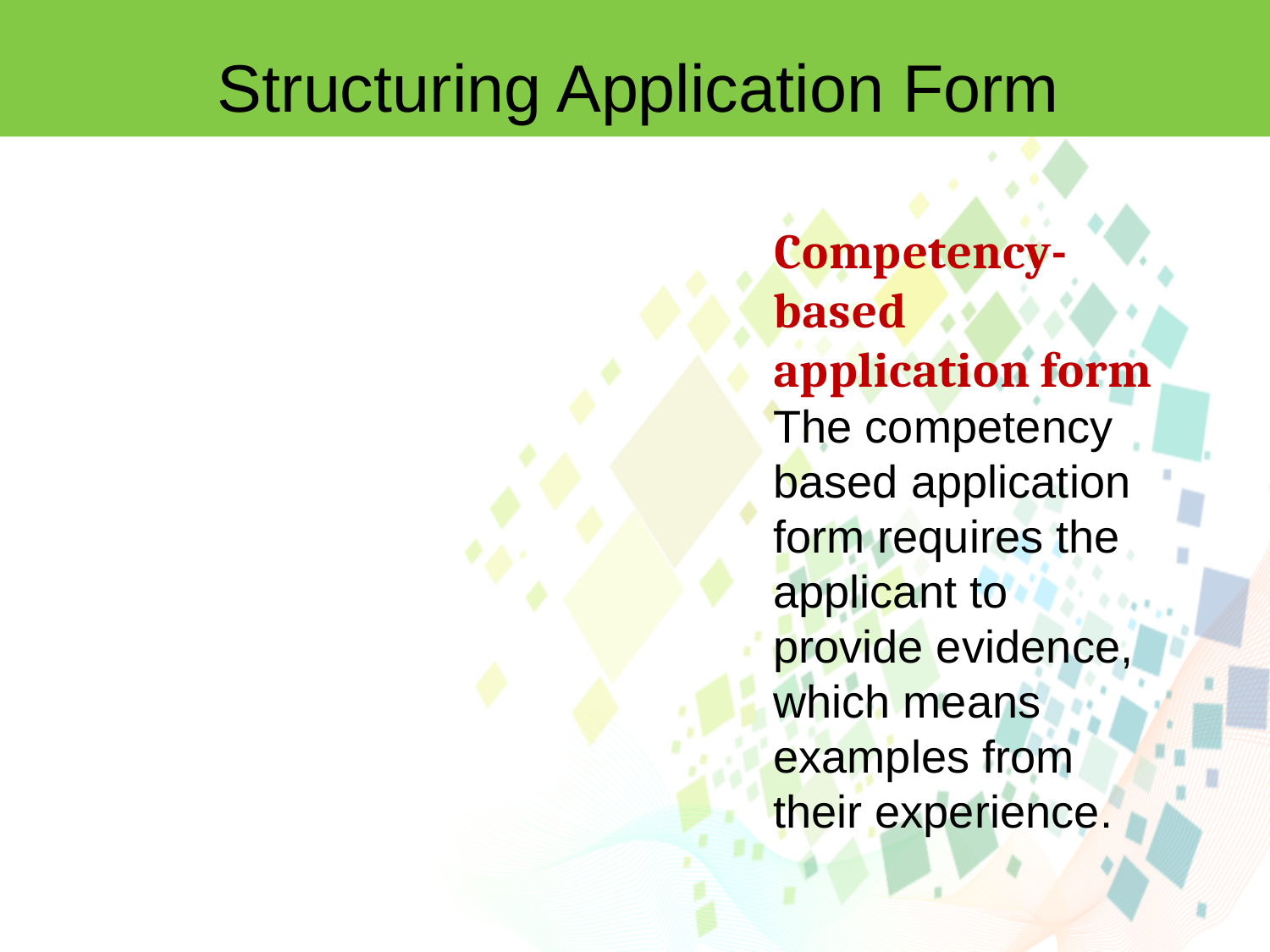

Structuring Application Form
Competency-based application form
The competency based application form requires the applicant to provide evidence, which means examples from their experience.